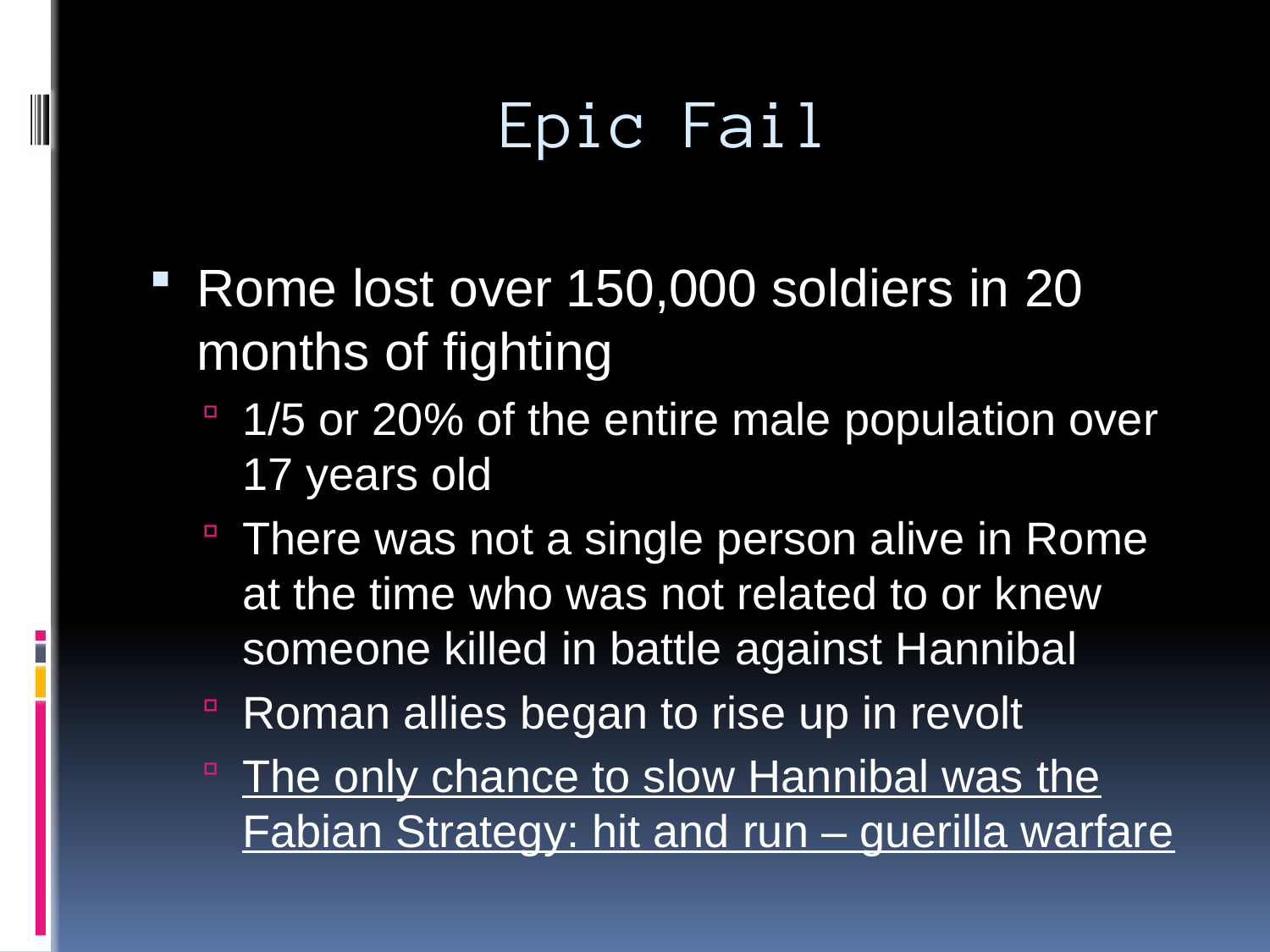

# Epic Fail
Rome lost over 150,000 soldiers in 20 months of fighting
1/5 or 20% of the entire male population over 17 years old
There was not a single person alive in Rome at the time who was not related to or knew someone killed in battle against Hannibal
Roman allies began to rise up in revolt
The only chance to slow Hannibal was the Fabian Strategy: hit and run – guerilla warfare